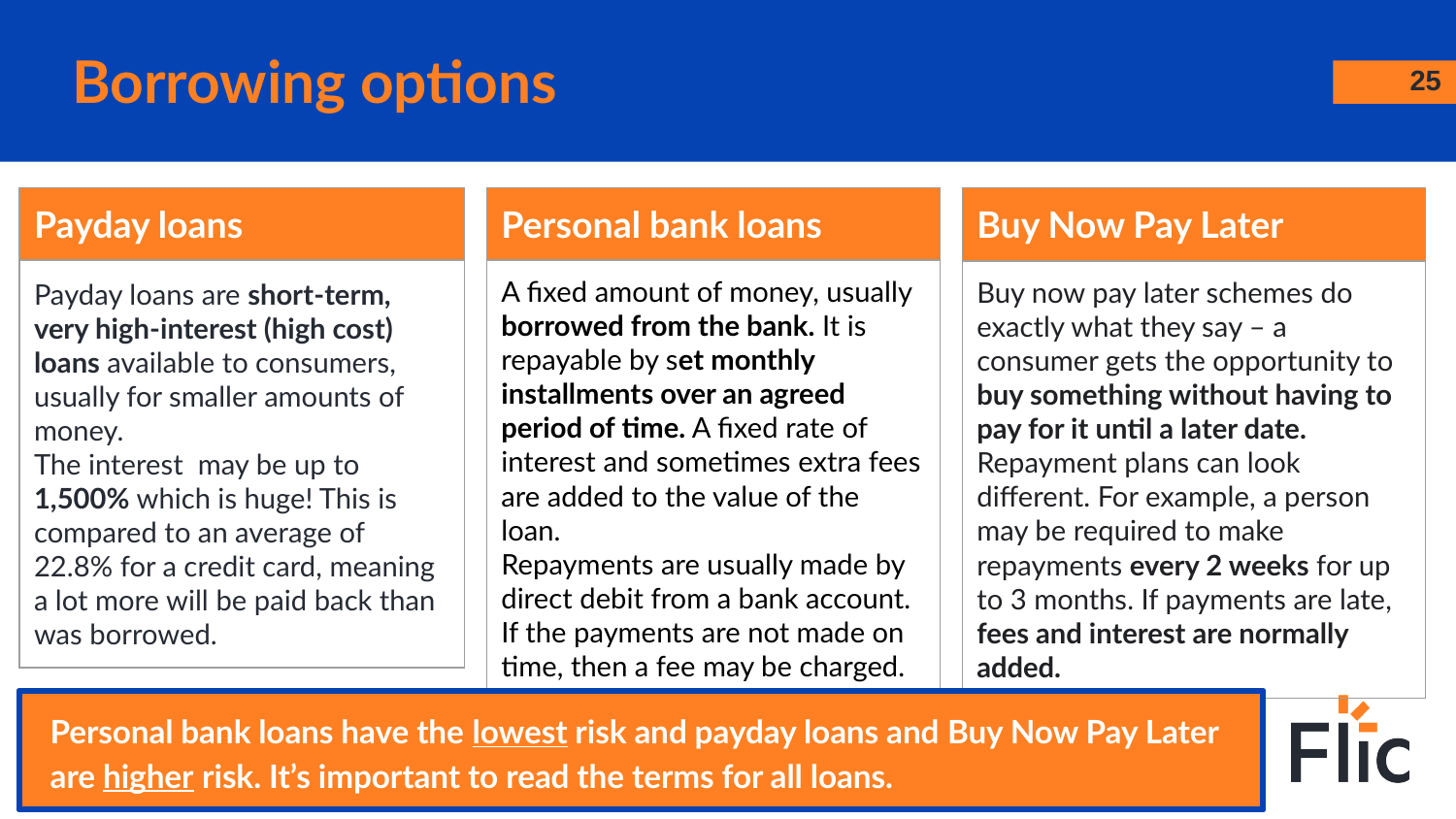

# Borrowing options
25
| Payday loans |
| --- |
| Payday loans are short-term, very high-interest (high cost) loans available to consumers, usually for smaller amounts of money. The interest may be up to 1,500% which is huge! This is compared to an average of 22.8% for a credit card, meaning a lot more will be paid back than was borrowed. |
| Personal bank loans |
| --- |
| A fixed amount of money, usually borrowed from the bank. It is repayable by set monthly installments over an agreed period of time. A fixed rate of interest and sometimes extra fees are added to the value of the loan. Repayments are usually made by direct debit from a bank account. If the payments are not made on time, then a fee may be charged. |
| Buy Now Pay Later |
| --- |
| Buy now pay later schemes do exactly what they say – a consumer gets the opportunity to buy something without having to pay for it until a later date. Repayment plans can look different. For example, a person may be required to make repayments every 2 weeks for up to 3 months. If payments are late, fees and interest are normally added. |
Which of these forms of borrowing do you think are lower risk and which do you think are higher risk?
Personal bank loans have the lowest risk and payday loans and Buy Now Pay Later are higher risk. It’s important to read the terms for all loans.